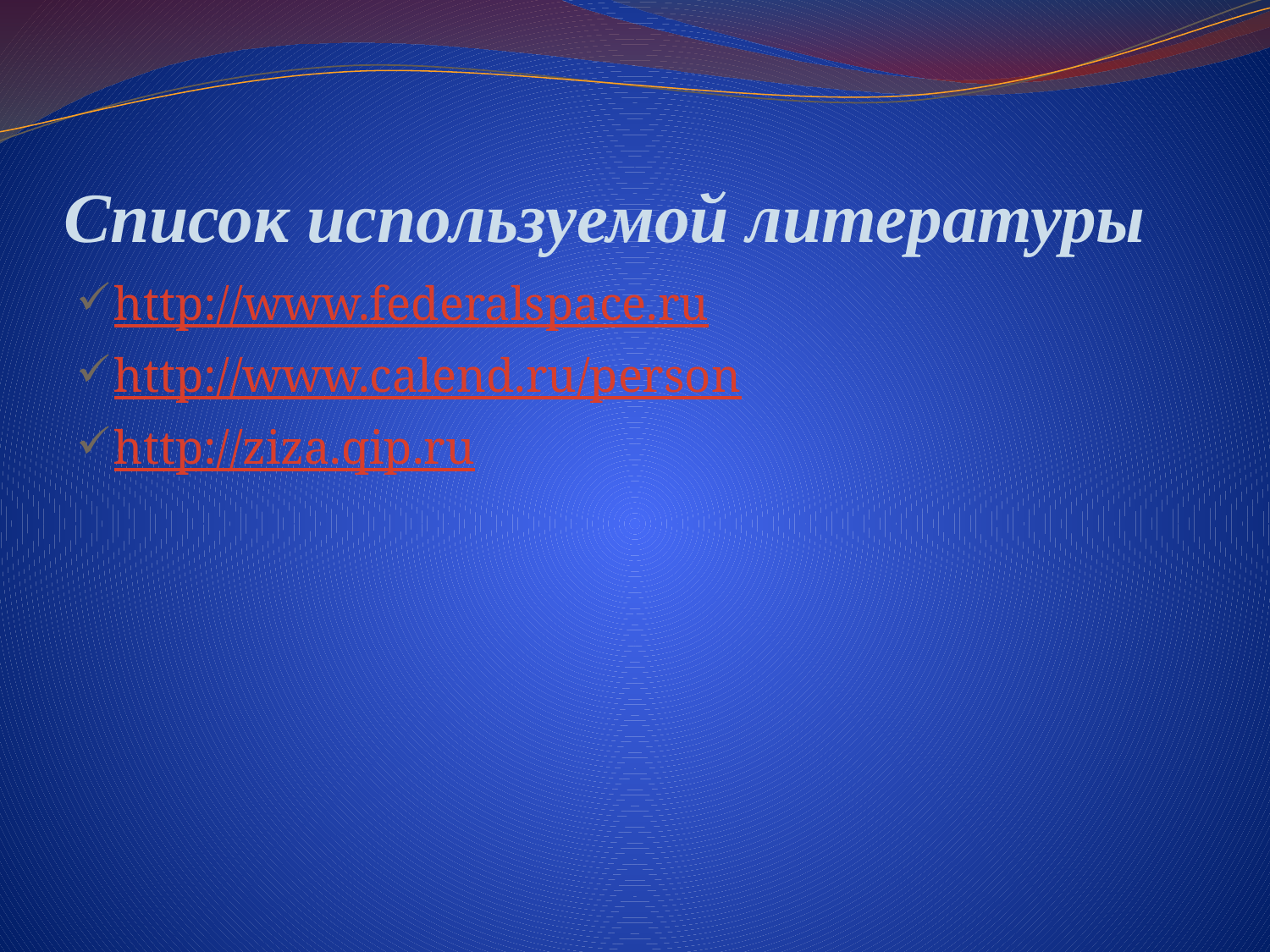

# Список используемой литературы
http://www.federalspace.ru
http://www.calend.ru/person
http://ziza.qip.ru